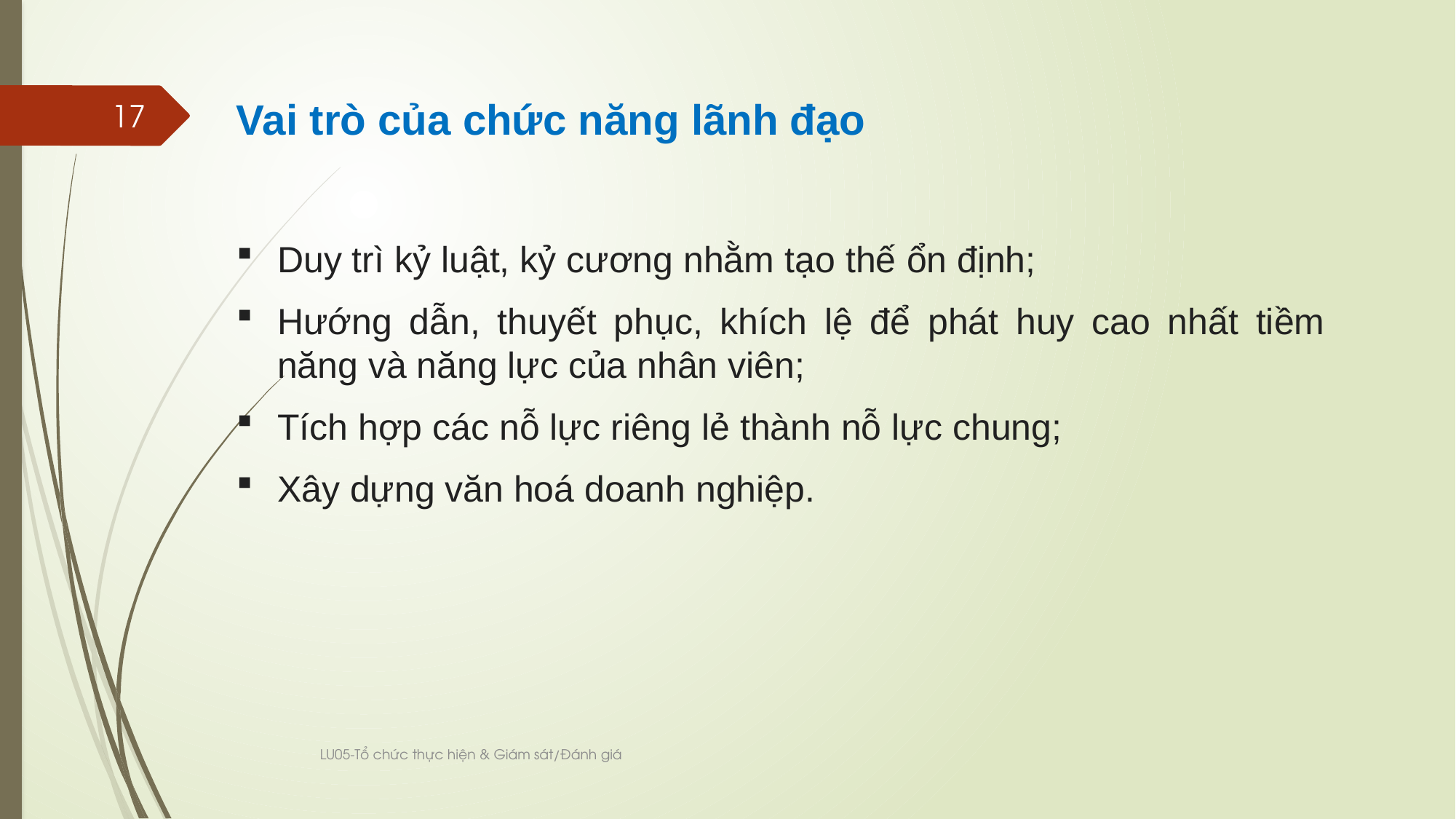

Vai trò của chức năng lãnh đạo

Duy trì kỷ luật, kỷ cương nhằm tạo thế ổn định;
Hướng dẫn, thuyết phục, khích lệ để phát huy cao nhất tiềm năng và năng lực của nhân viên;
Tích hợp các nỗ lực riêng lẻ thành nỗ lực chung;
Xây dựng văn hoá doanh nghiệp.

17
LU05-Tổ chức thực hiện & Giám sát/Đánh giá